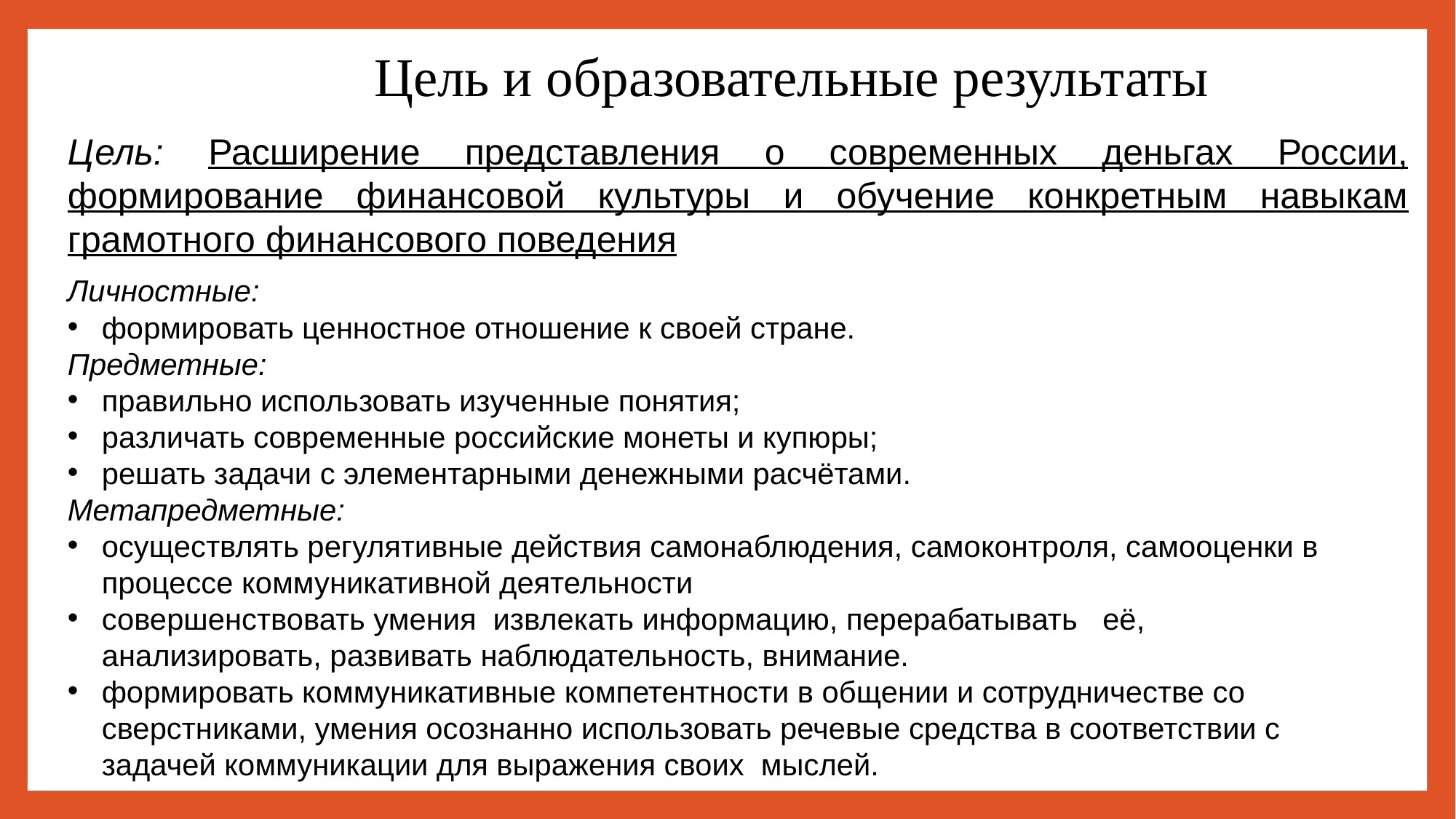

# Цель и образовательные результаты
Цель: Расширение представления о современных деньгах России, формирование финансовой культуры и обучение конкретным навыкам грамотного финансового поведения
Личностные:
формировать ценностное отношение к своей стране.
Предметные:
правильно использовать изученные понятия;
различать современные российские монеты и купюры;
решать задачи с элементарными денежными расчётами.
Метапредметные:
осуществлять регулятивные действия самонаблюдения, самоконтроля, самооценки в процессе коммуникативной деятельности
совершенствовать умения  извлекать информацию, перерабатывать   её, анализировать, развивать наблюдательность, внимание.
формировать коммуникативные компетентности в общении и сотрудничестве со сверстниками, умения осознанно использовать речевые средства в соответствии с задачей коммуникации для выражения своих  мыслей.